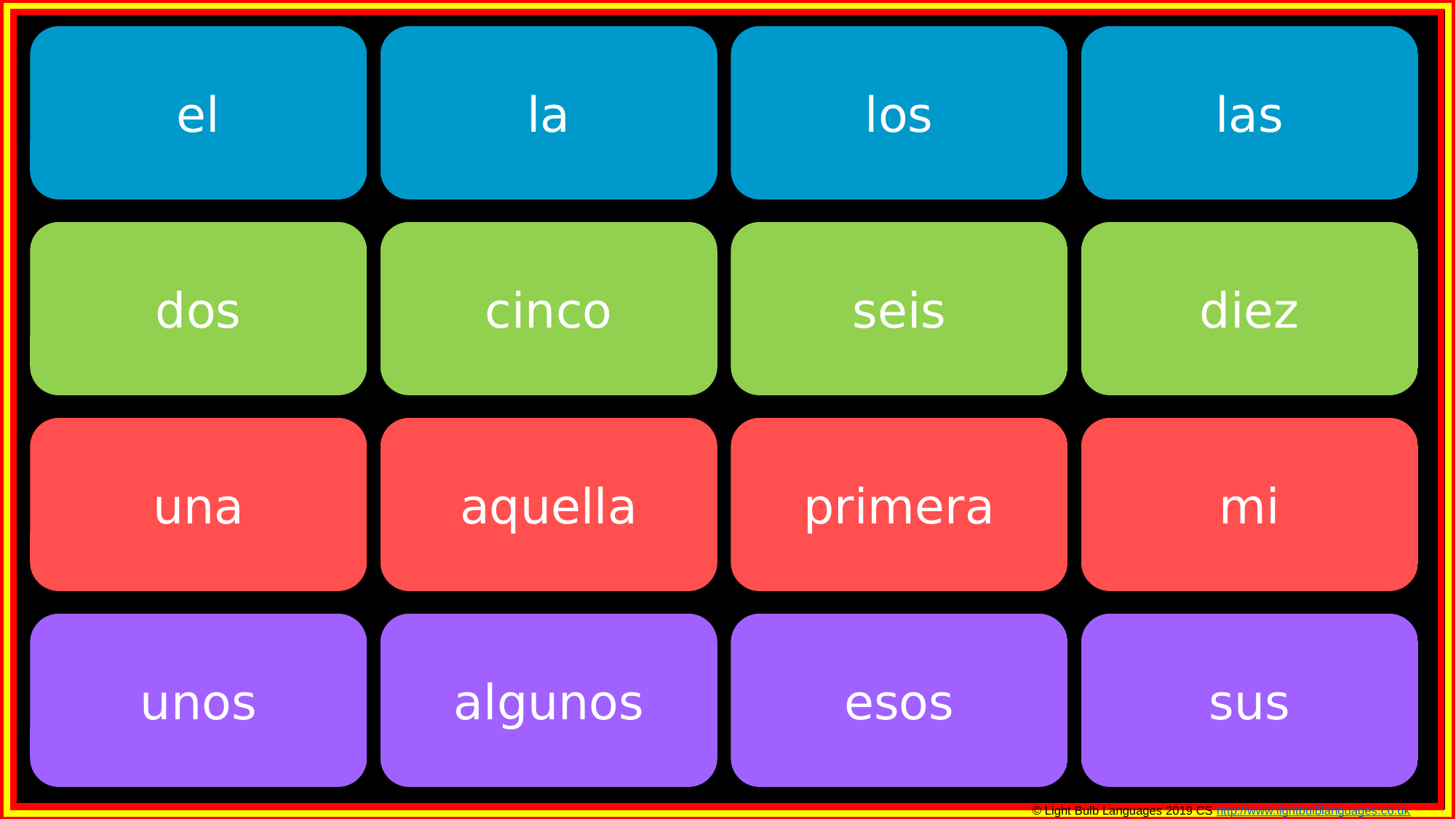

el
la
los
las
dos
cinco
seis
diez
una
aquella
primera
mi
unos
algunos
esos
sus
© Light Bulb Languages 2019 CS http://www.lightbulblanguages.co.uk